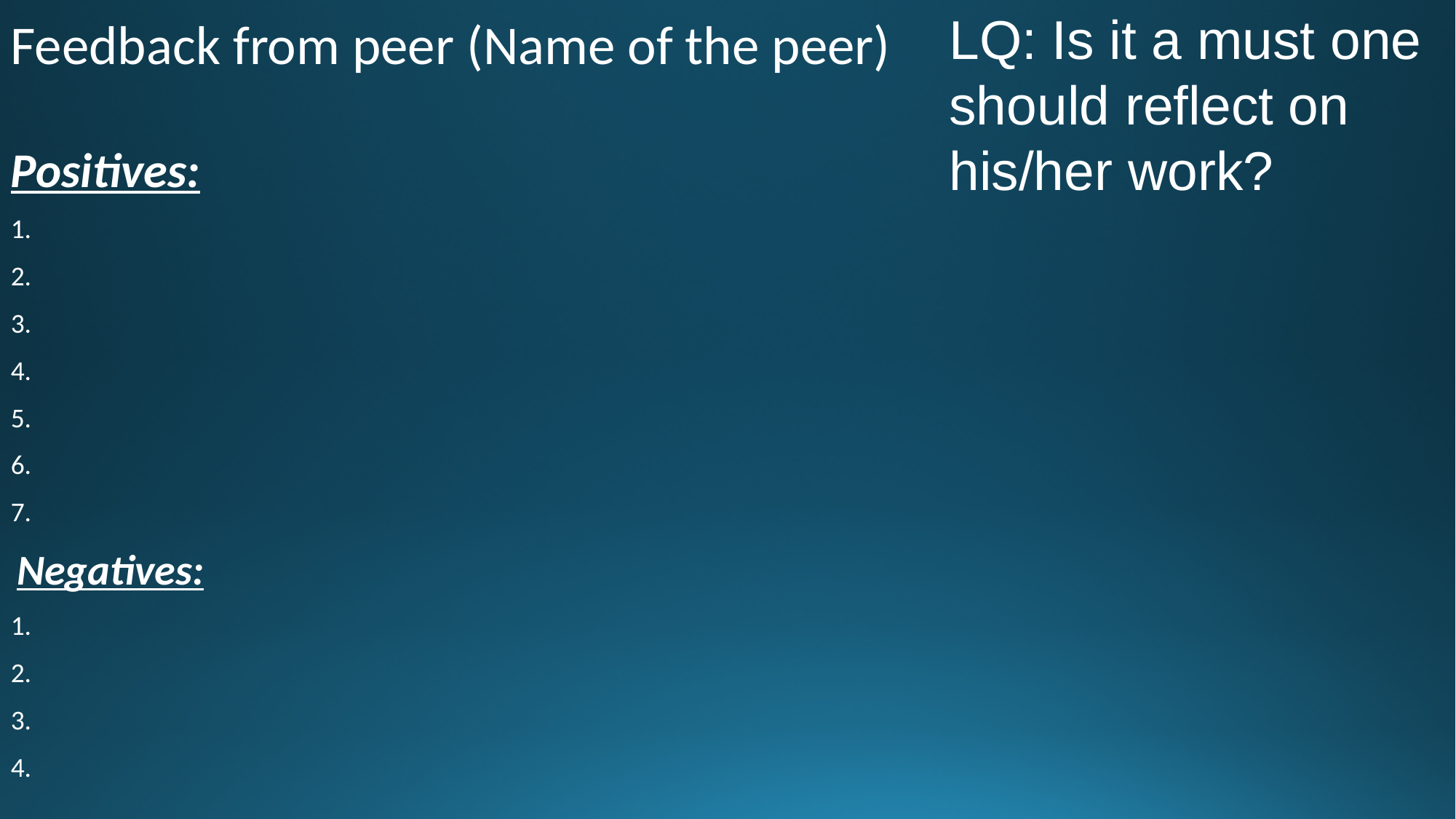

Feedback from peer (Name of the peer)

Positives:
1.
2.
3.
4.
5.
6.
7.
 Negatives:
1.
2.
3.
4.
LQ: Is it a must one should reflect on his/her work?